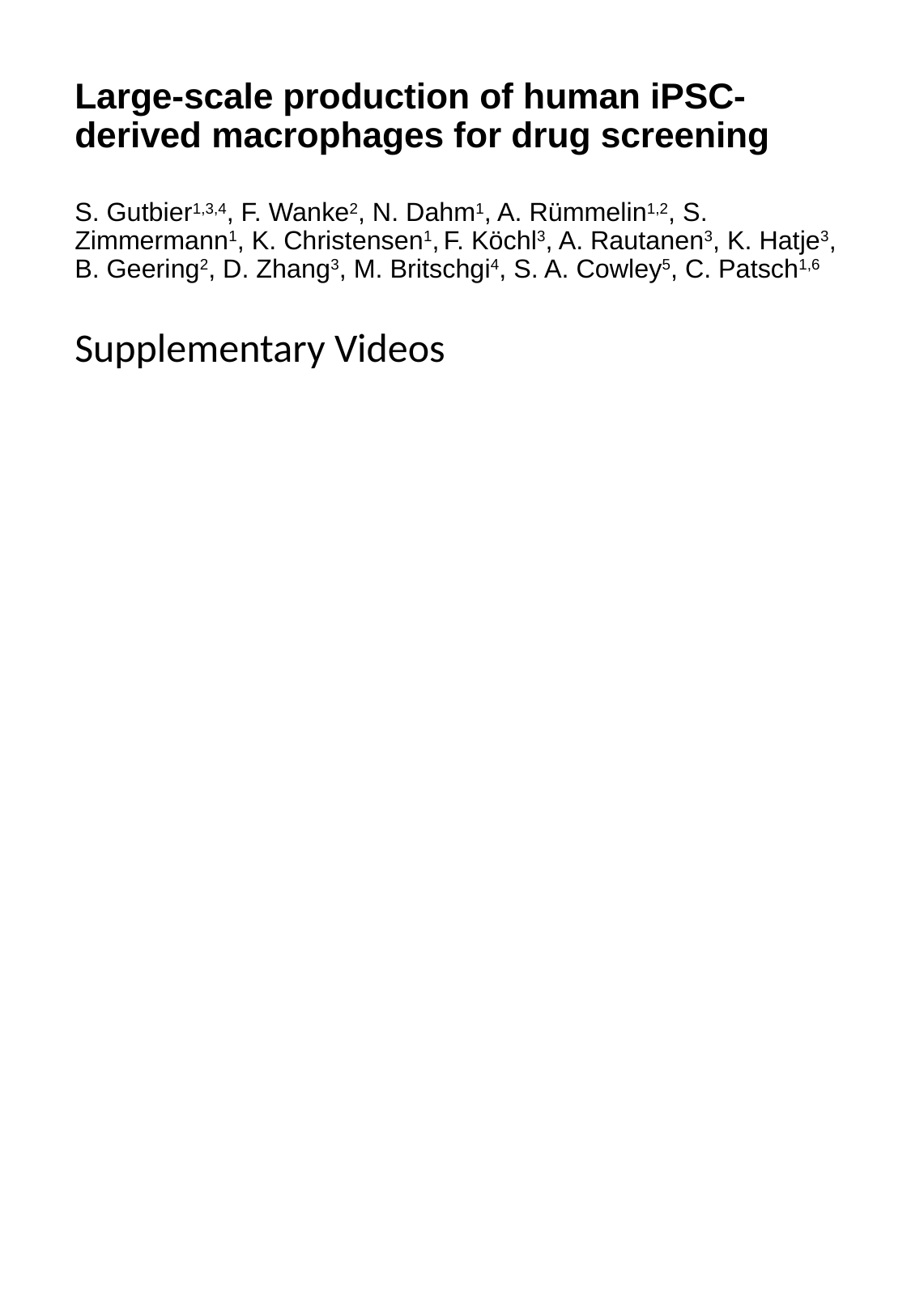

# Large-scale production of human iPSC-derived macrophages for drug screening S. Gutbier1,3,4, F. Wanke2, N. Dahm1, A. Rümmelin1,2, S. Zimmermann1, K. Christensen1, F. Köchl3, A. Rautanen3, K. Hatje3, B. Geering2, D. Zhang3, M. Britschgi4, S. A. Cowley5, C. Patsch1,6 Supplementary Videos